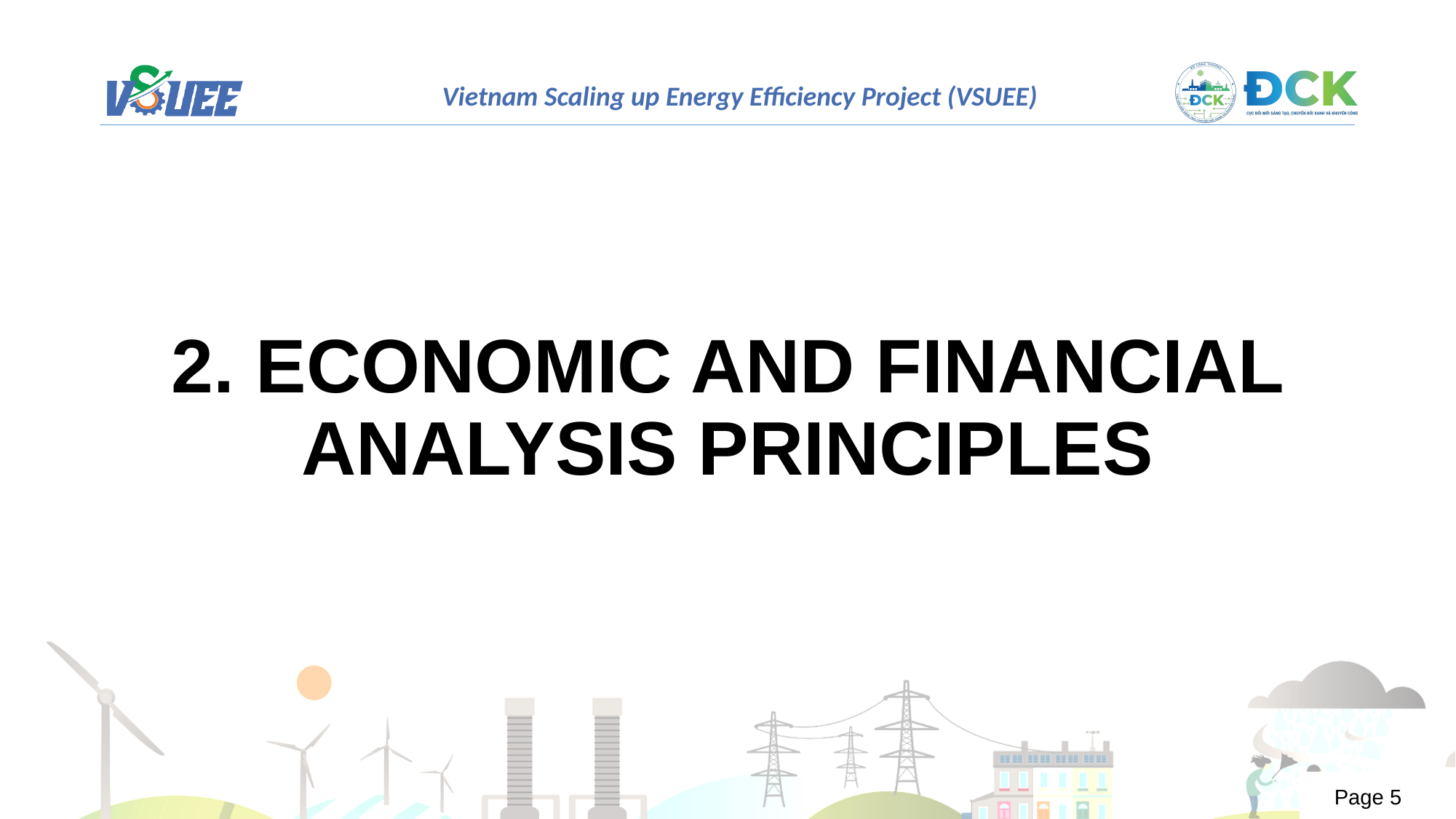

2. ECONOMIC AND FINANCIAL ANALYSIS PRINCIPLES
Page 5